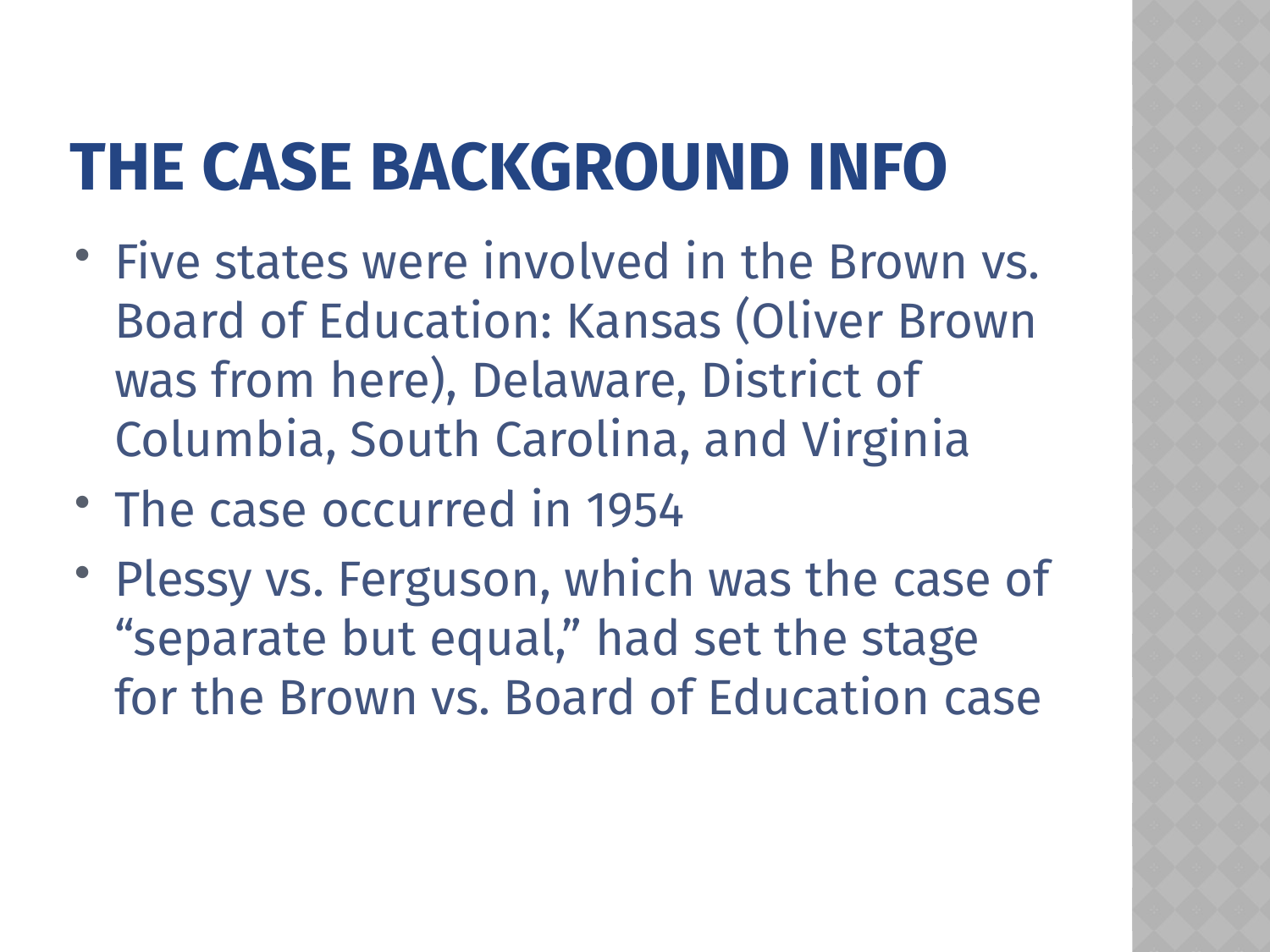

# The case background info
Five states were involved in the Brown vs. Board of Education: Kansas (Oliver Brown was from here), Delaware, District of Columbia, South Carolina, and Virginia
The case occurred in 1954
Plessy vs. Ferguson, which was the case of “separate but equal,” had set the stage for the Brown vs. Board of Education case